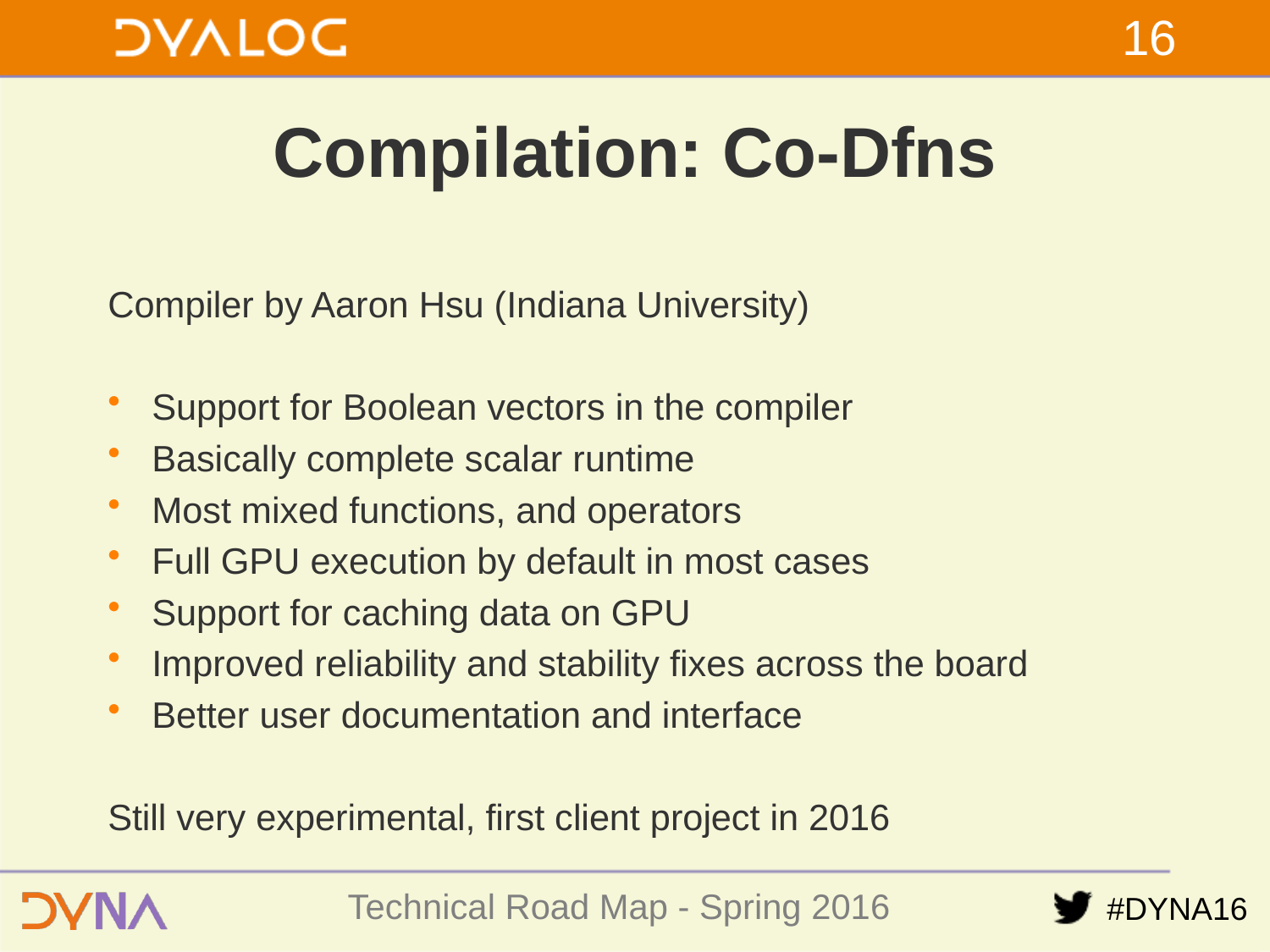

16
# Compilation: Co-Dfns
Compiler by Aaron Hsu (Indiana University)

Support for Boolean vectors in the compiler
Basically complete scalar runtime
Most mixed functions, and operators
Full GPU execution by default in most cases
Support for caching data on GPU
Improved reliability and stability fixes across the board
Better user documentation and interface

Still very experimental, first client project in 2016

Technical Road Map - Spring 2016